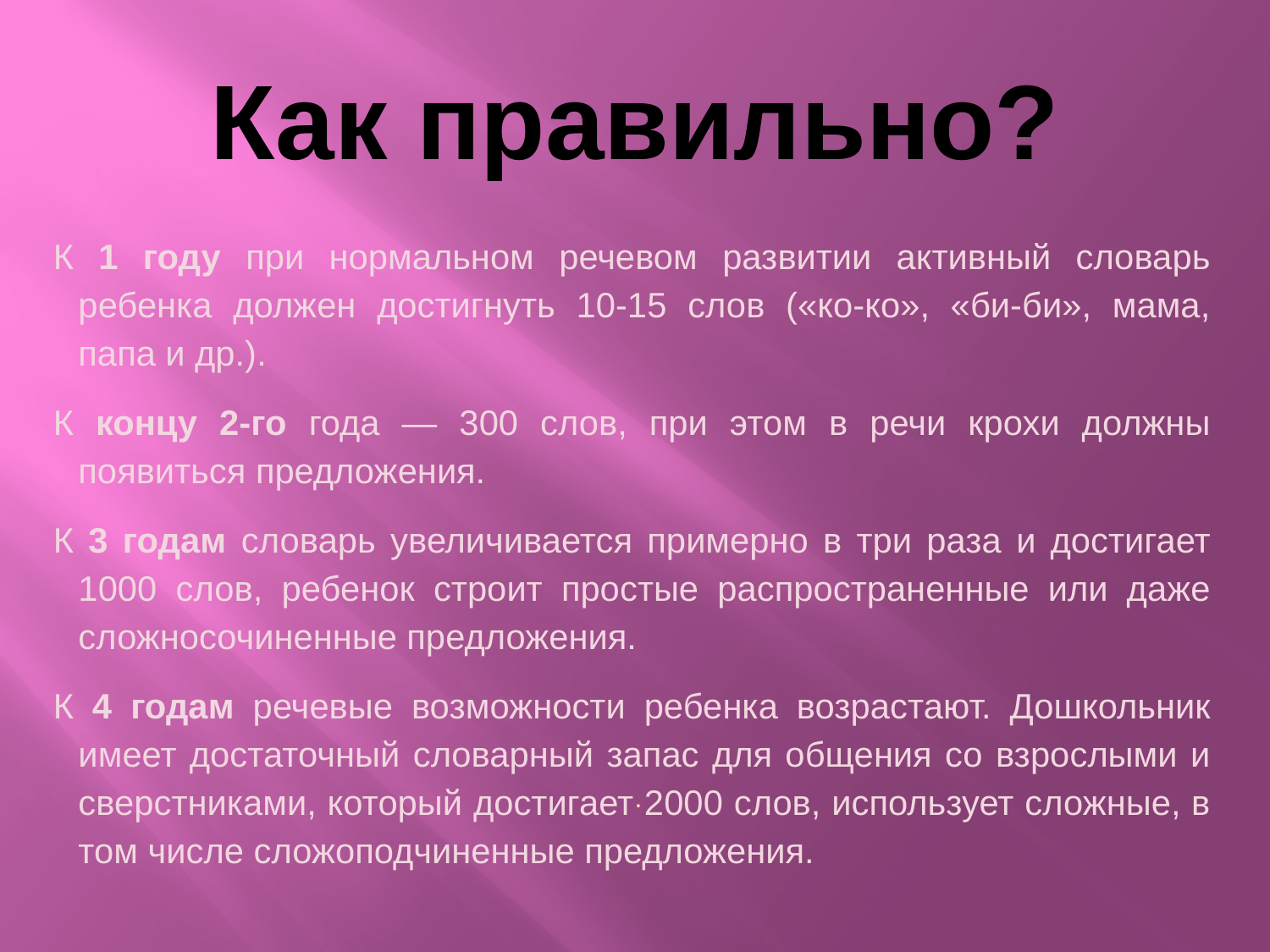

# Как правильно?
К 1 году при нормальном речевом развитии активный словарь ребенка должен достигнуть 10-15 слов («ко-ко», «би-би», мама, папа и др.).
К концу 2-го года — 300 слов, при этом в речи крохи должны появиться предложения.
К 3 годам словарь увеличивается примерно в три раза и достигает 1000 слов, ребенок строит простые распространенные или даже сложносочиненные предложения.
К 4 годам речевые возможности ребенка возрастают. Дошкольник имеет достаточный словарный запас для общения со взрослыми и сверстниками, который достигает 2000 слов, использует сложные, в том числе сложоподчиненные предложения.

.